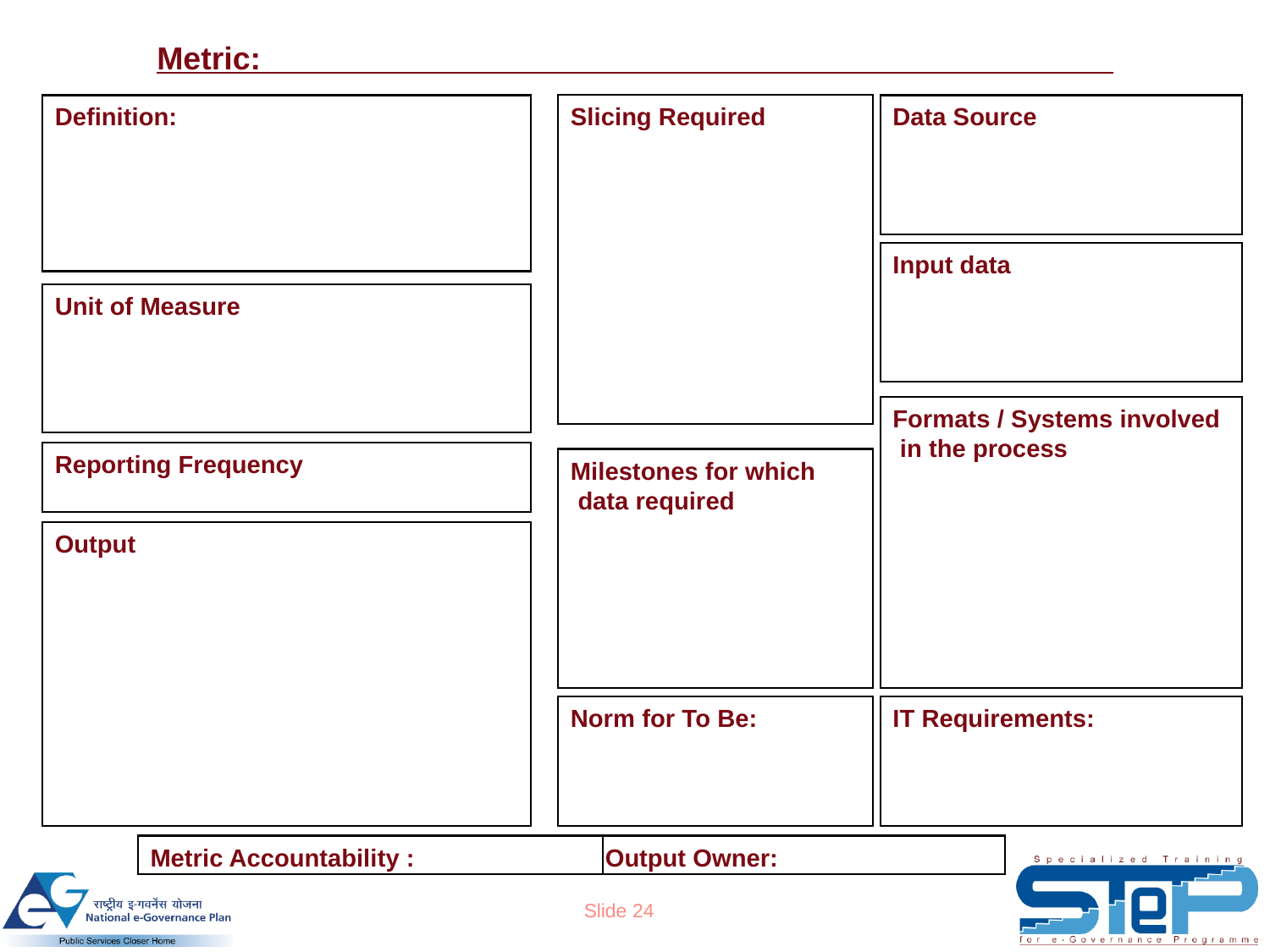

# Metric: ________________________________________________
Definition:
Slicing Required

Data Source
Input data

Unit of Measure
Formats / Systems involved in the process

Reporting Frequency
Milestones for which data required

Output
Norm for To Be:
IT Requirements:

Metric Accountability :
Output Owner: